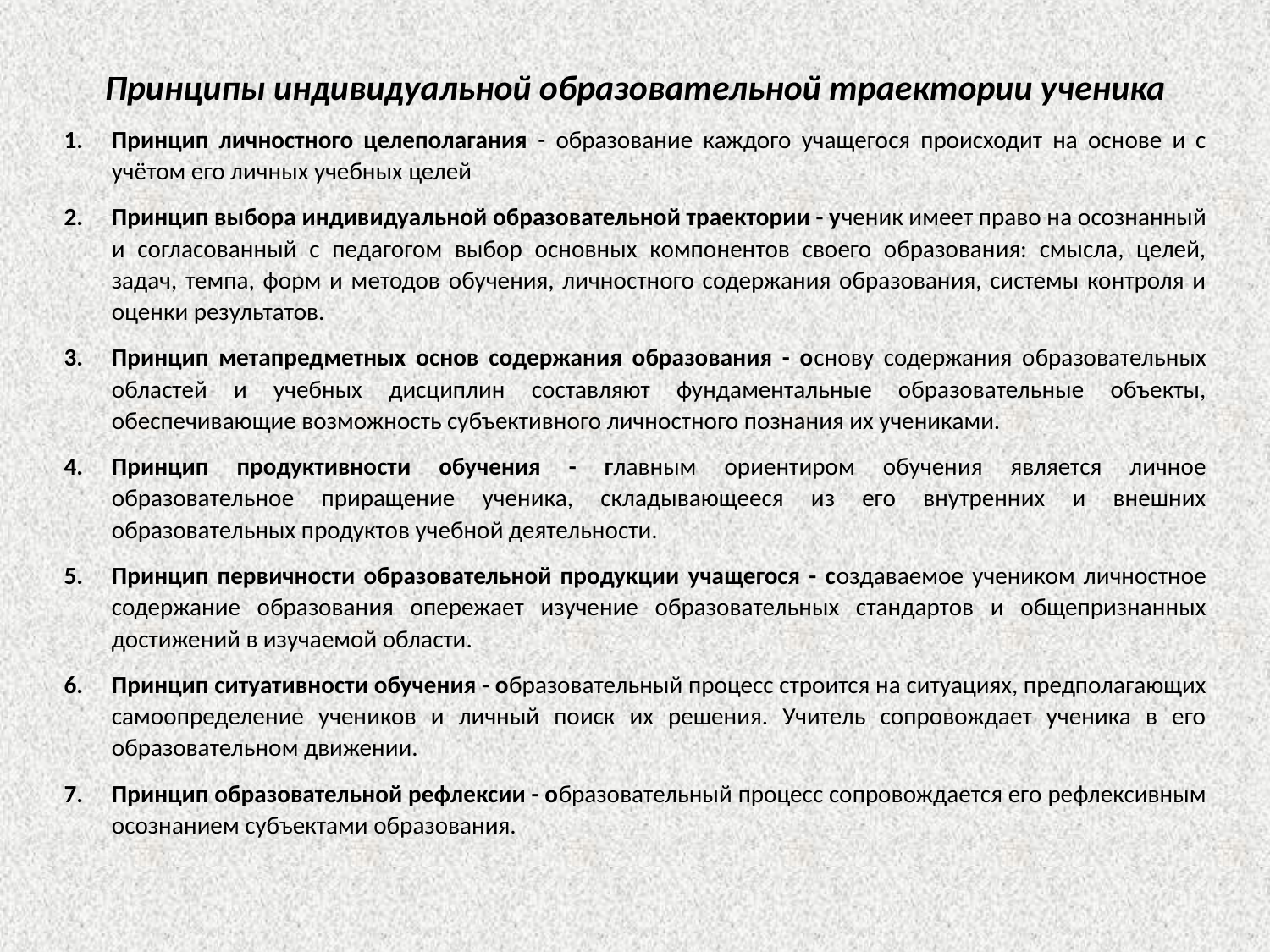

Принципы индивидуальной образовательной траектории ученика
Принцип личностного целеполагания - образование каждого учащегося происходит на основе и с учётом его личных учебных целей
Принцип выбора индивидуальной образовательной траектории - ученик имеет право на осознанный и согласованный с педагогом выбор основных компонентов своего образования: смысла, целей, задач, темпа, форм и методов обучения, личностного содержания образования, системы контроля и оценки результатов.
Принцип метапредметных основ содержания образования - основу содержания образовательных областей и учебных дисциплин составляют фундаментальные образовательные объекты, обеспечивающие возможность субъективного личностного познания их учениками.
Принцип продуктивности обучения - главным ориентиром обучения является личное образовательное приращение ученика, складывающееся из его внутренних и внешних образовательных продуктов учебной деятельности.
Принцип первичности образовательной продукции учащегося - создаваемое учеником личностное содержание образования опережает изучение образовательных стандартов и общепризнанных достижений в изучаемой области.
Принцип ситуативности обучения - образовательный процесс строится на ситуациях, предполагающих самоопределение учеников и личный поиск их решения. Учитель сопровождает ученика в его образовательном движении.
Принцип образовательной рефлексии - образовательный процесс сопровождается его рефлексивным осознанием субъектами образования.